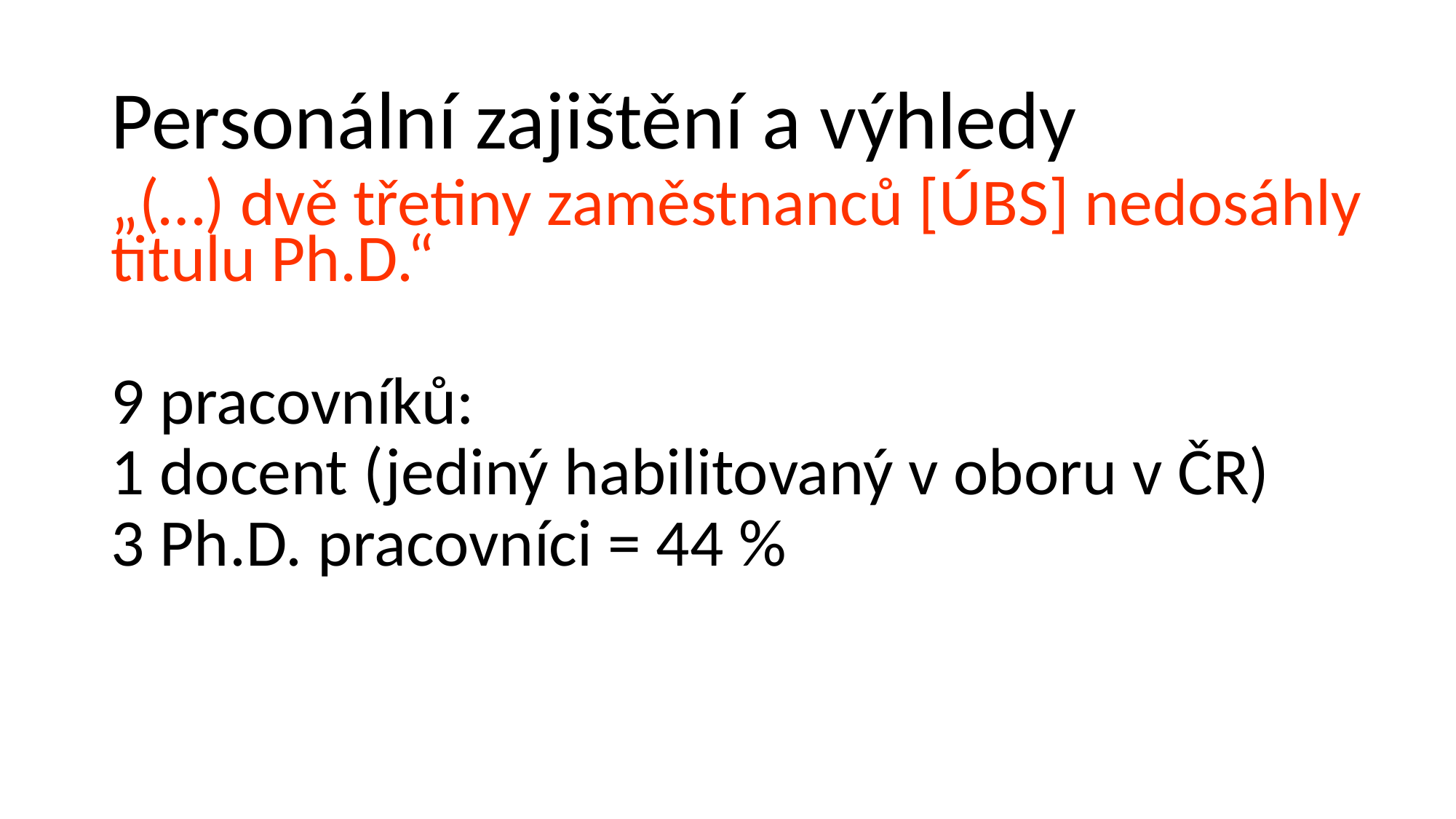

# Personální zajištění a výhledy
„(…) dvě třetiny zaměstnanců [ÚBS] nedosáhly titulu Ph.D.“

9 pracovníků:
1 docent (jediný habilitovaný v oboru v ČR)
3 Ph.D. pracovníci = 44 %